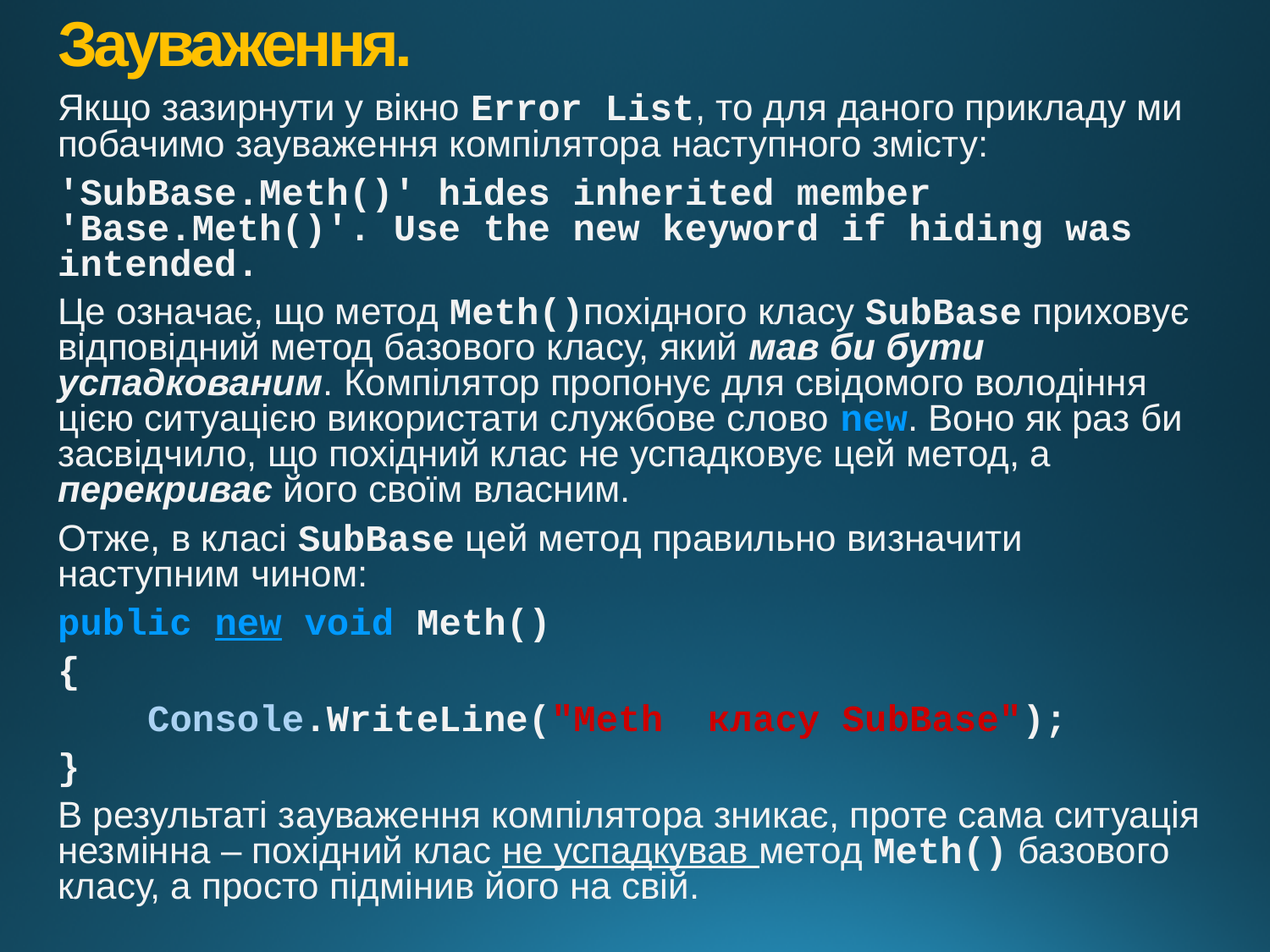

# Зауваження.
Якщо зазирнути у вікно Error List, то для даного прикладу ми побачимо зауваження компілятора наступного змісту:
'SubBase.Meth()' hides inherited member 'Base.Meth()'. Use the new keyword if hiding was intended.
Це означає, що метод Meth()похідного класу SubBase приховує відповідний метод базового класу, який мав би бути успадкованим. Компілятор пропонує для свідомого володіння цією ситуацією використати службове слово new. Воно як раз би засвідчило, що похідний клас не успадковує цей метод, а перекриває його своїм власним.
Отже, в класі SubBase цей метод правильно визначити наступним чином:
public new void Meth()
{
    Console.WriteLine("Meth  класу SubBase");
}
В результаті зауваження компілятора зникає, проте сама ситуація незмінна – похідний клас не успадкував метод Meth() базового класу, а просто підмінив його на свій.